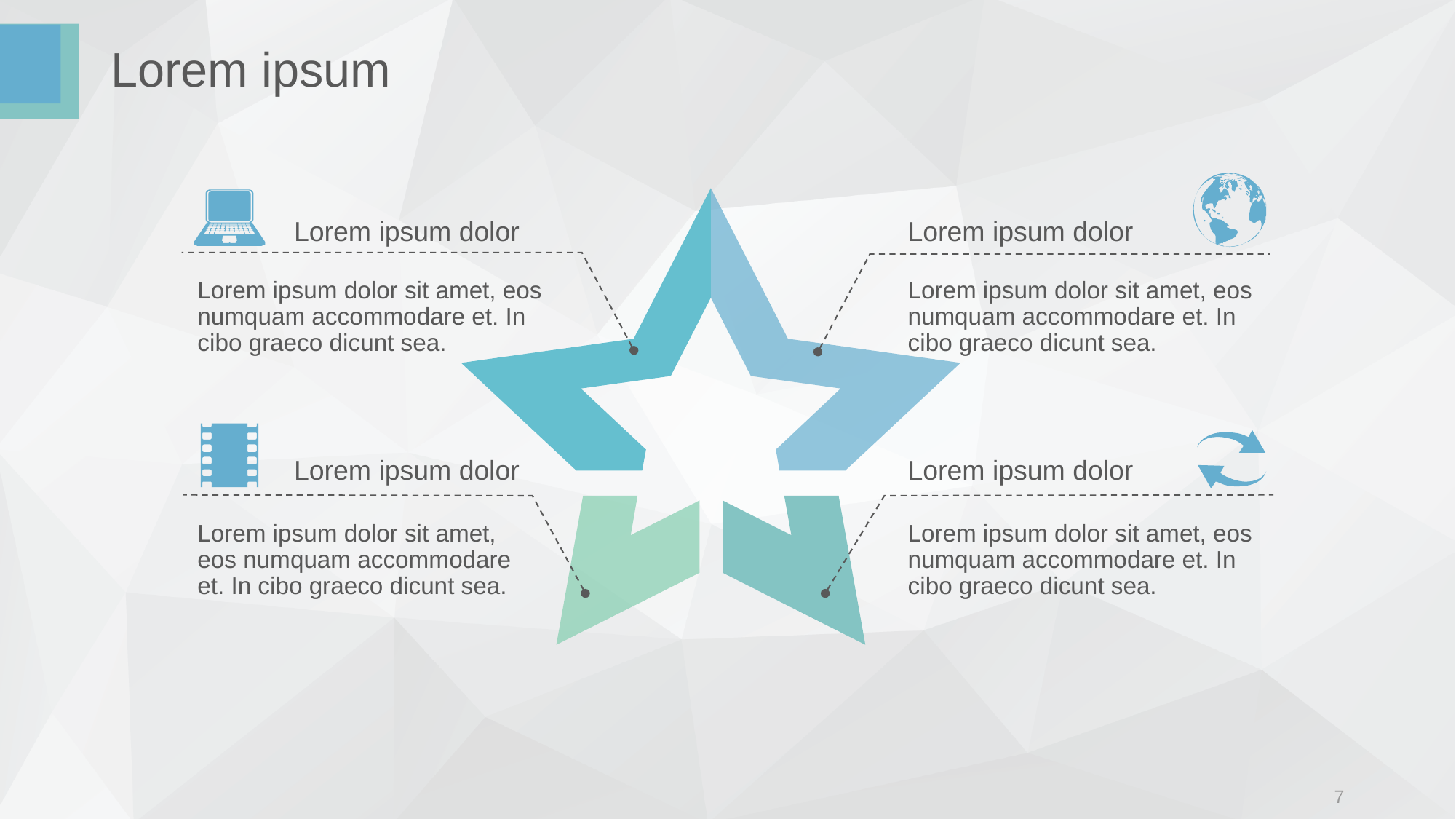

# Lorem ipsum
Lorem ipsum dolor
Lorem ipsum dolor
Lorem ipsum dolor sit amet, eos numquam accommodare et. In cibo graeco dicunt sea.
Lorem ipsum dolor sit amet, eos numquam accommodare et. In cibo graeco dicunt sea.
Lorem ipsum dolor
Lorem ipsum dolor
Lorem ipsum dolor sit amet, eos numquam accommodare et. In cibo graeco dicunt sea.
Lorem ipsum dolor sit amet, eos numquam accommodare et. In cibo graeco dicunt sea.
7